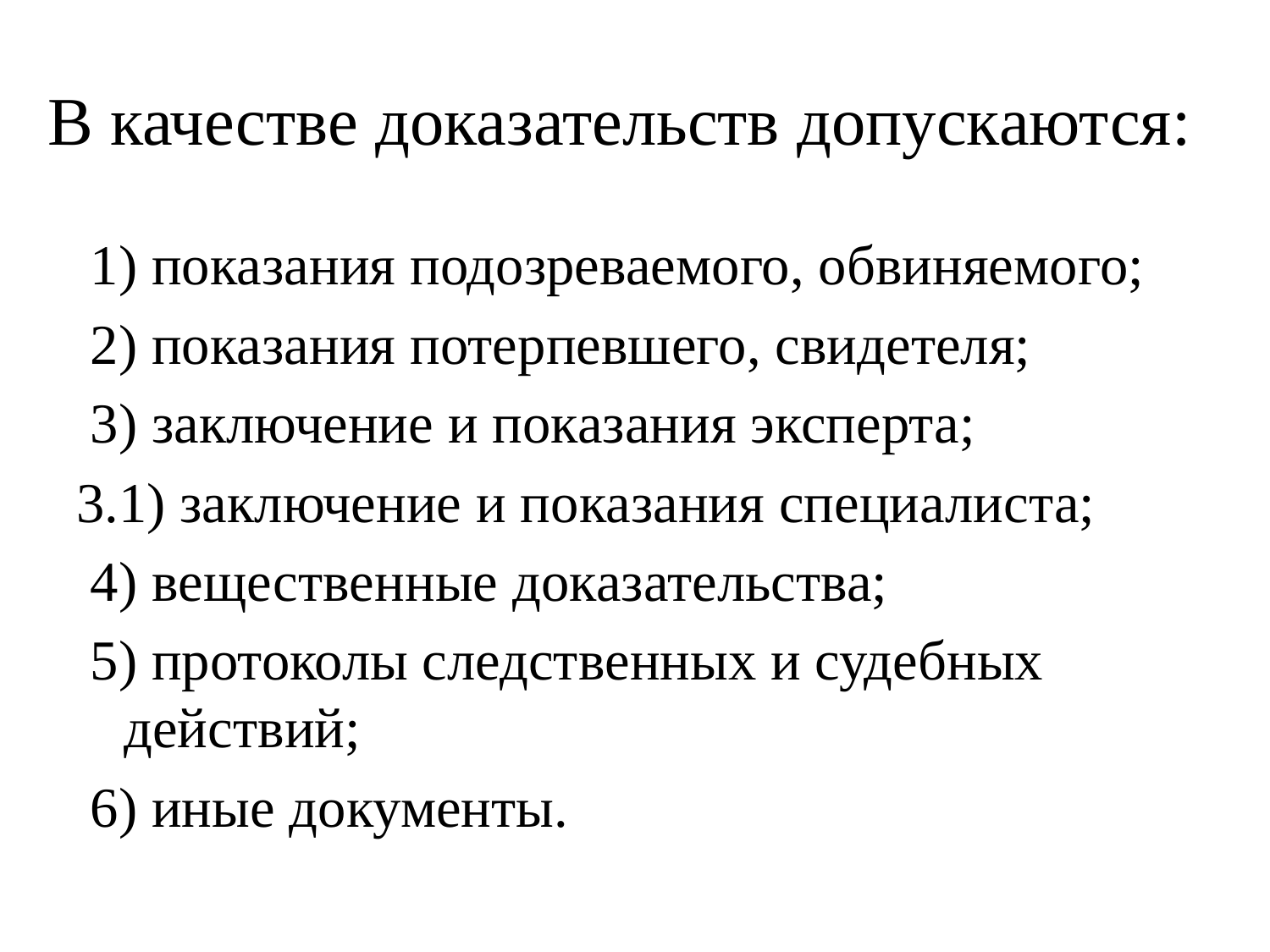

# В качестве доказательств допускаются:
 1) показания подозреваемого, обвиняемого;
 2) показания потерпевшего, свидетеля;
 3) заключение и показания эксперта;
3.1) заключение и показания специалиста;
 4) вещественные доказательства;
 5) протоколы следственных и судебных действий;
 6) иные документы.